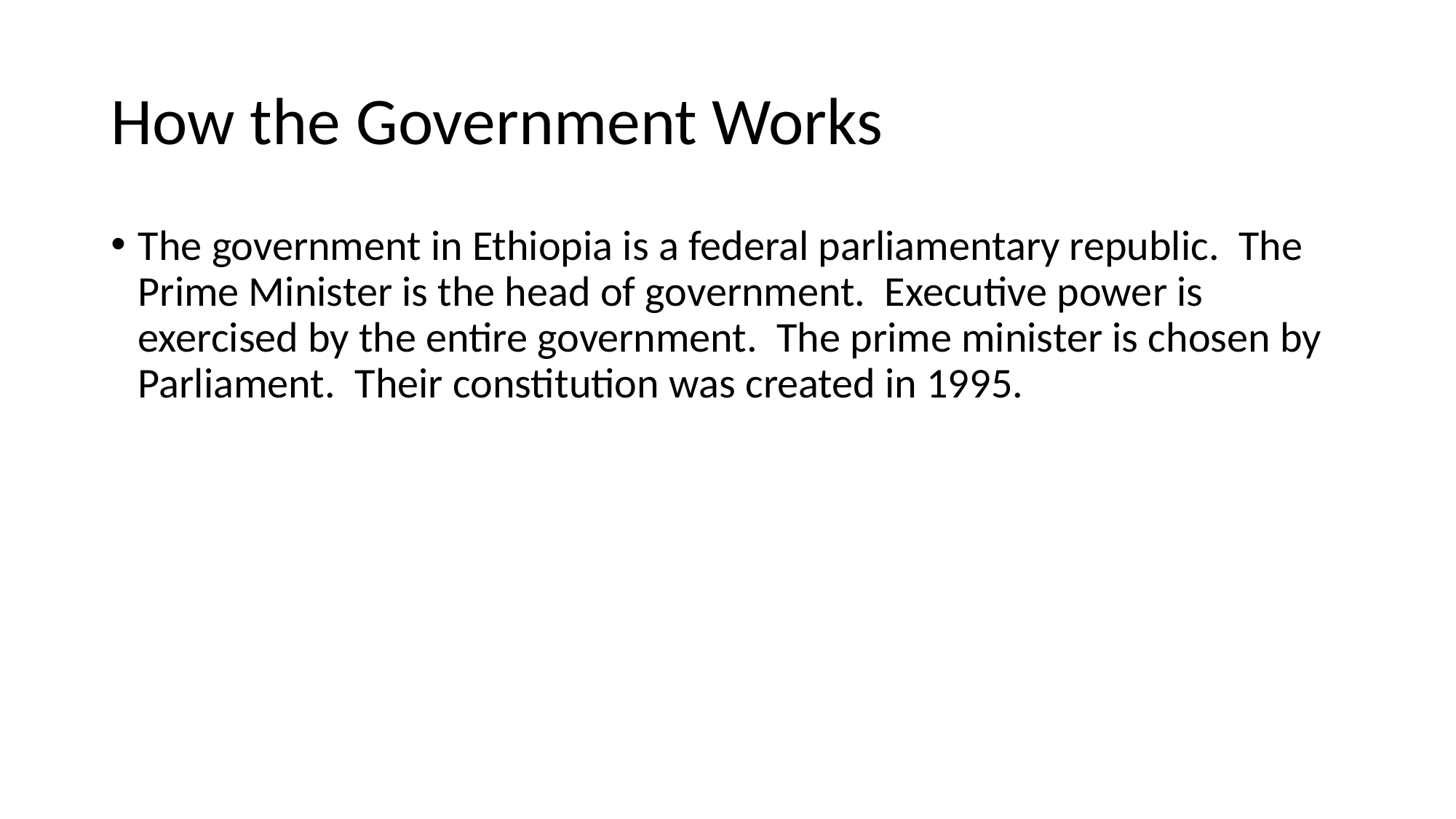

# How the Government Works
The government in Ethiopia is a federal parliamentary republic.  The Prime Minister is the head of government.  Executive power is exercised by the entire government.  The prime minister is chosen by Parliament.  Their constitution was created in 1995.